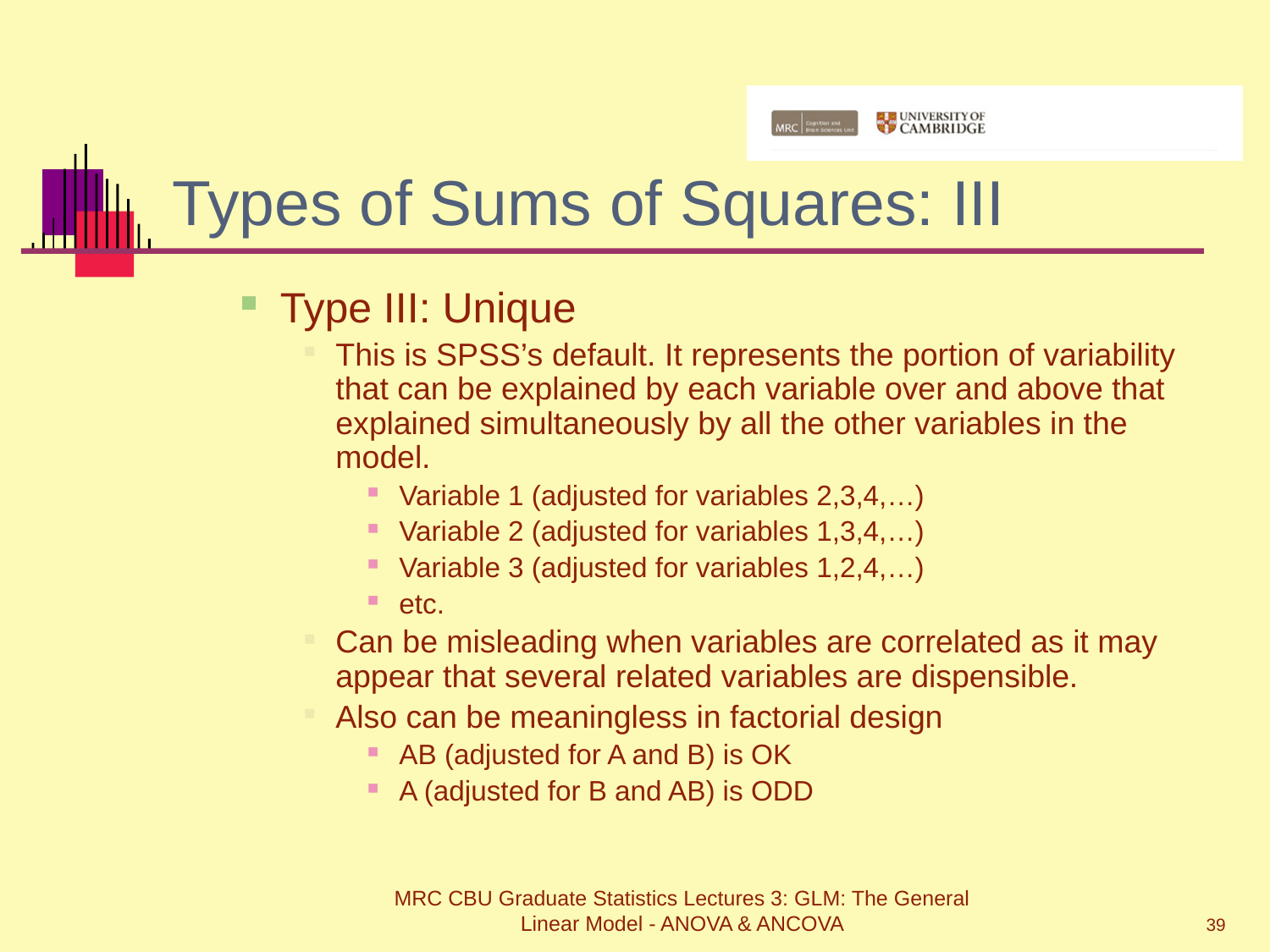

# Types of Sums of Squares: III
Type III: Unique
This is SPSS’s default. It represents the portion of variability that can be explained by each variable over and above that explained simultaneously by all the other variables in the model.
Variable 1 (adjusted for variables 2,3,4,…)
Variable 2 (adjusted for variables 1,3,4,…)
Variable 3 (adjusted for variables 1,2,4,…)
etc.
Can be misleading when variables are correlated as it may appear that several related variables are dispensible.
Also can be meaningless in factorial design
AB (adjusted for A and B) is OK
A (adjusted for B and AB) is ODD

MRC CBU Graduate Statistics Lectures 3: GLM: The General Linear Model - ANOVA & ANCOVA
39